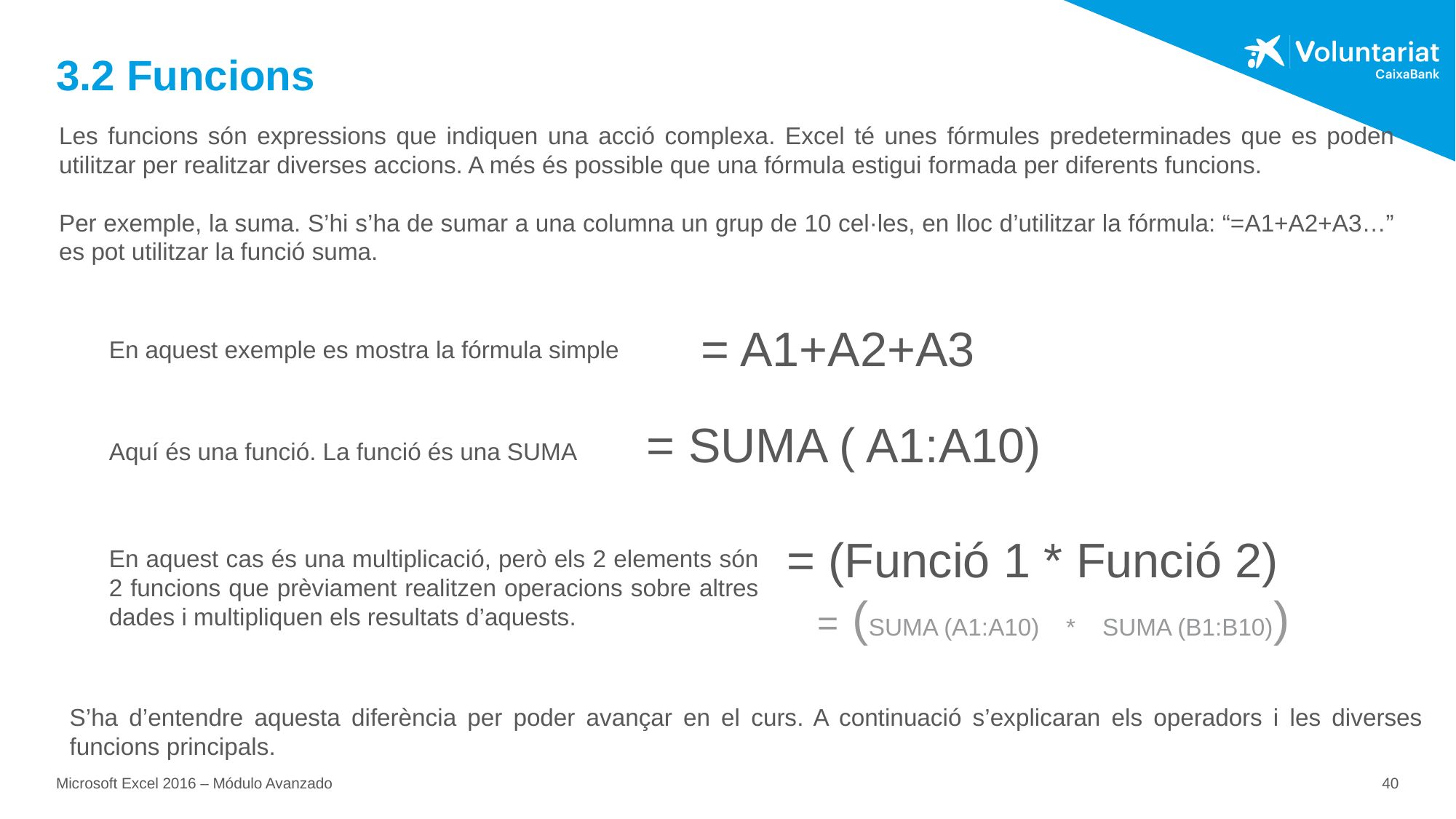

# 3.2 Funcions
Les funcions són expressions que indiquen una acció complexa. Excel té unes fórmules predeterminades que es poden utilitzar per realitzar diverses accions. A més és possible que una fórmula estigui formada per diferents funcions.

Per exemple, la suma. S’hi s’ha de sumar a una columna un grup de 10 cel·les, en lloc d’utilitzar la fórmula: “=A1+A2+A3…” es pot utilitzar la funció suma.
= A1+A2+A3

En aquest exemple es mostra la fórmula simple
= SUMA ( A1:A10)

Aquí és una funció. La funció és una SUMA
= (Funció 1 * Funció 2)
  = (SUMA (A1:A10)    *    SUMA (B1:B10))

En aquest cas és una multiplicació, però els 2 elements són 2 funcions que prèviament realitzen operacions sobre altres dades i multipliquen els resultats d’aquests.
S’ha d’entendre aquesta diferència per poder avançar en el curs. A continuació s’explicaran els operadors i les diverses funcions principals.